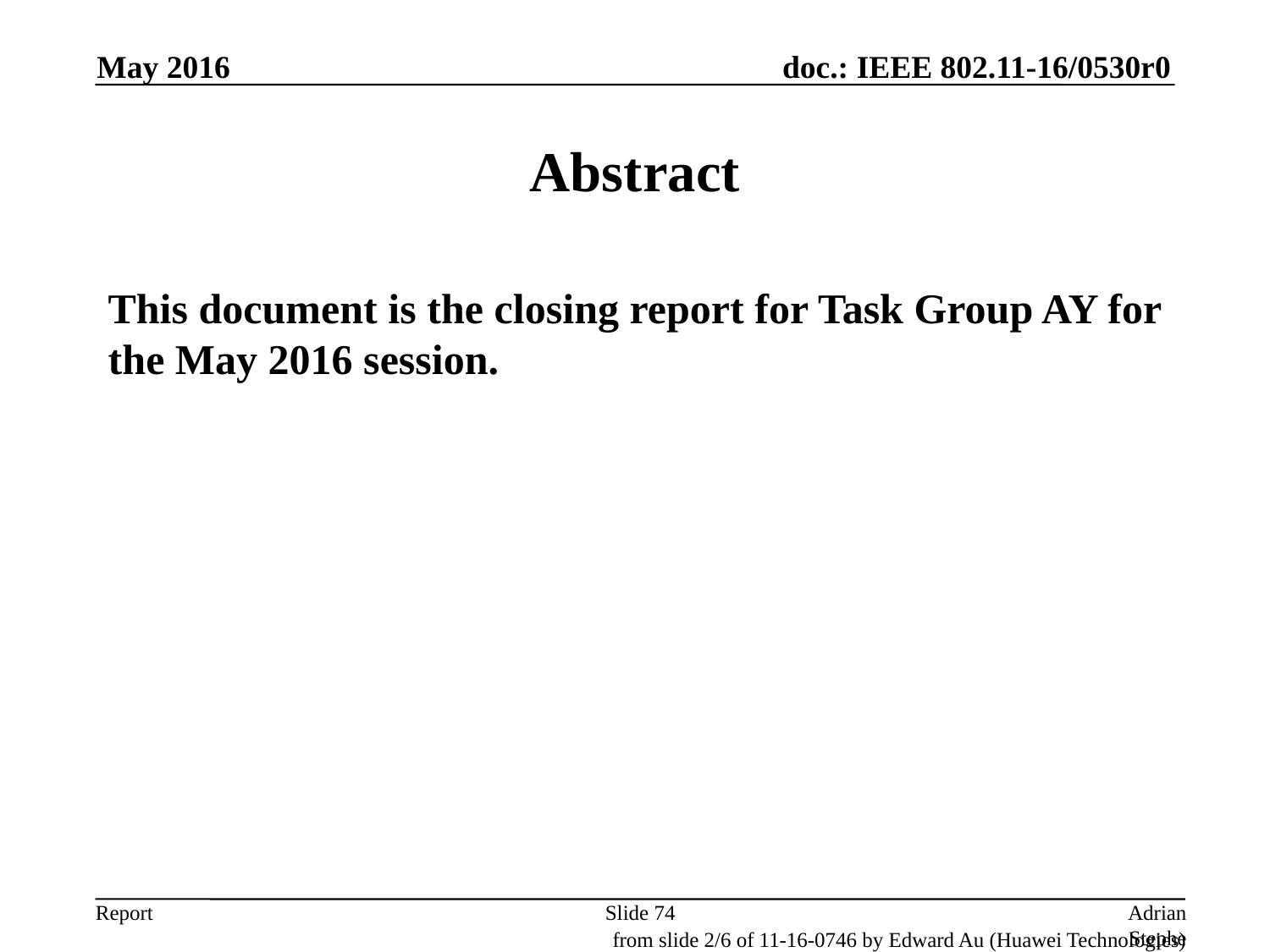

May 2016
# Abstract
This document is the closing report for Task Group AY for the May 2016 session.
Slide 74
Adrian Stephens, Intel Corporation
from slide 2/6 of 11-16-0746 by Edward Au (Huawei Technologies)